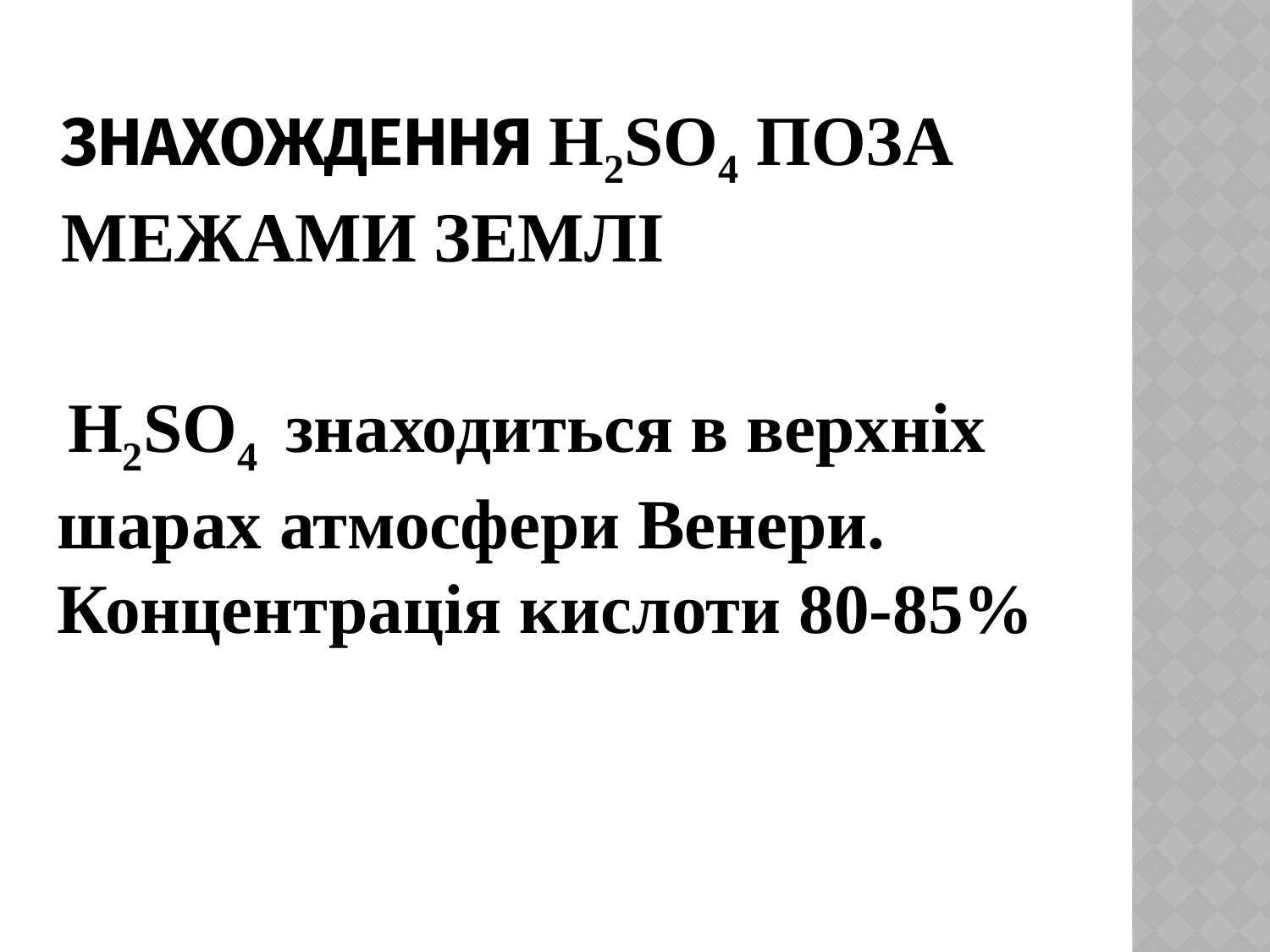

# Знахождення Н2SО4 поза межами землі
 Н2SО4  знаходиться в верхніх шарах атмосфери Венери. Концентрація кислоти 80-85%